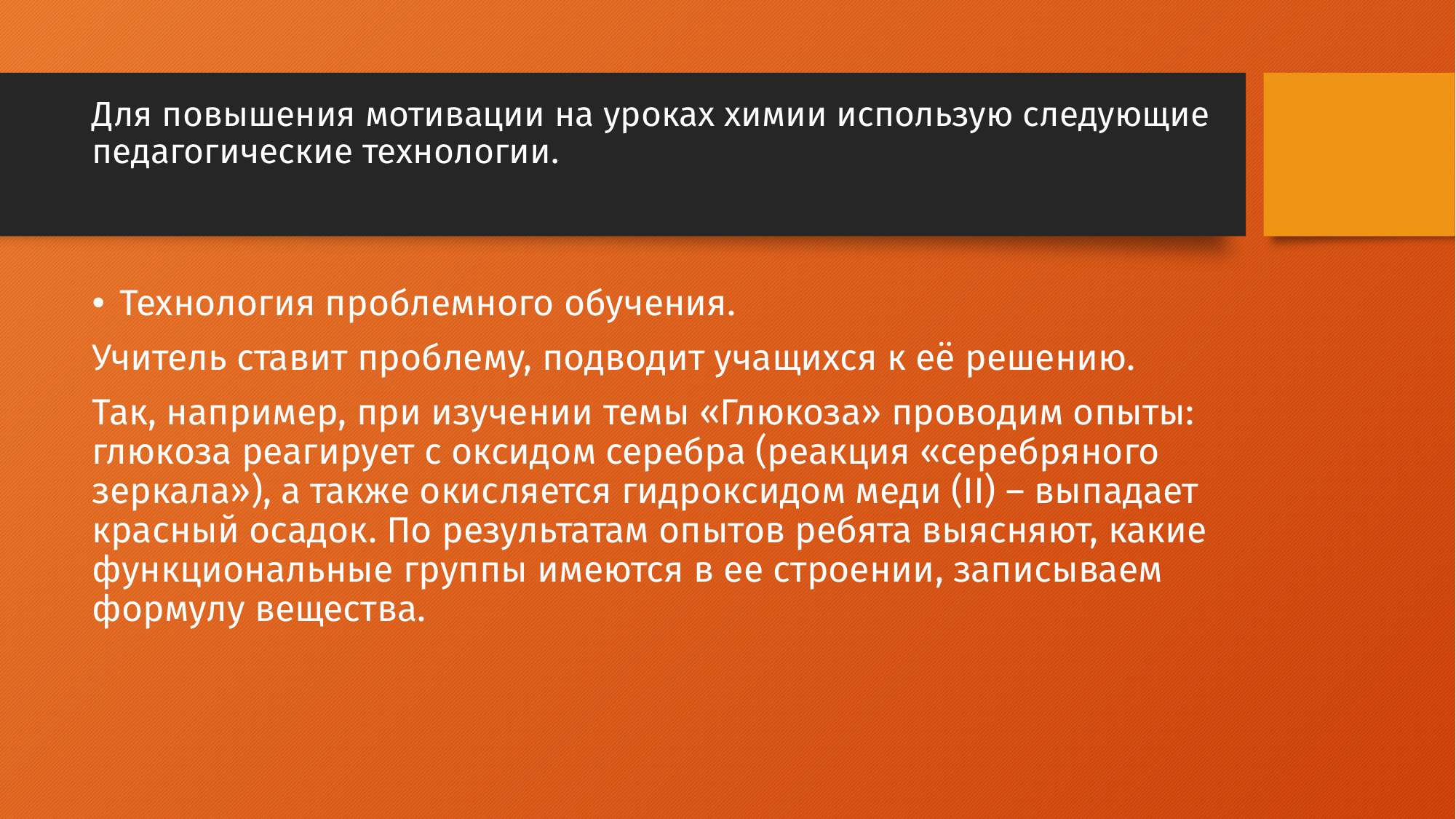

# Для повышения мотивации на уроках химии использую следующие педагогические технологии.
Технология проблемного обучения.
Учитель ставит проблему, подводит учащихся к её решению.
Так, например, при изучении темы «Глюкоза» проводим опыты: глюкоза реагирует с оксидом серебра (реакция «серебряного зеркала»), а также окисляется гидроксидом меди (II) – выпадает красный осадок. По результатам опытов ребята выясняют, какие функциональные группы имеются в ее строении, записываем формулу вещества.